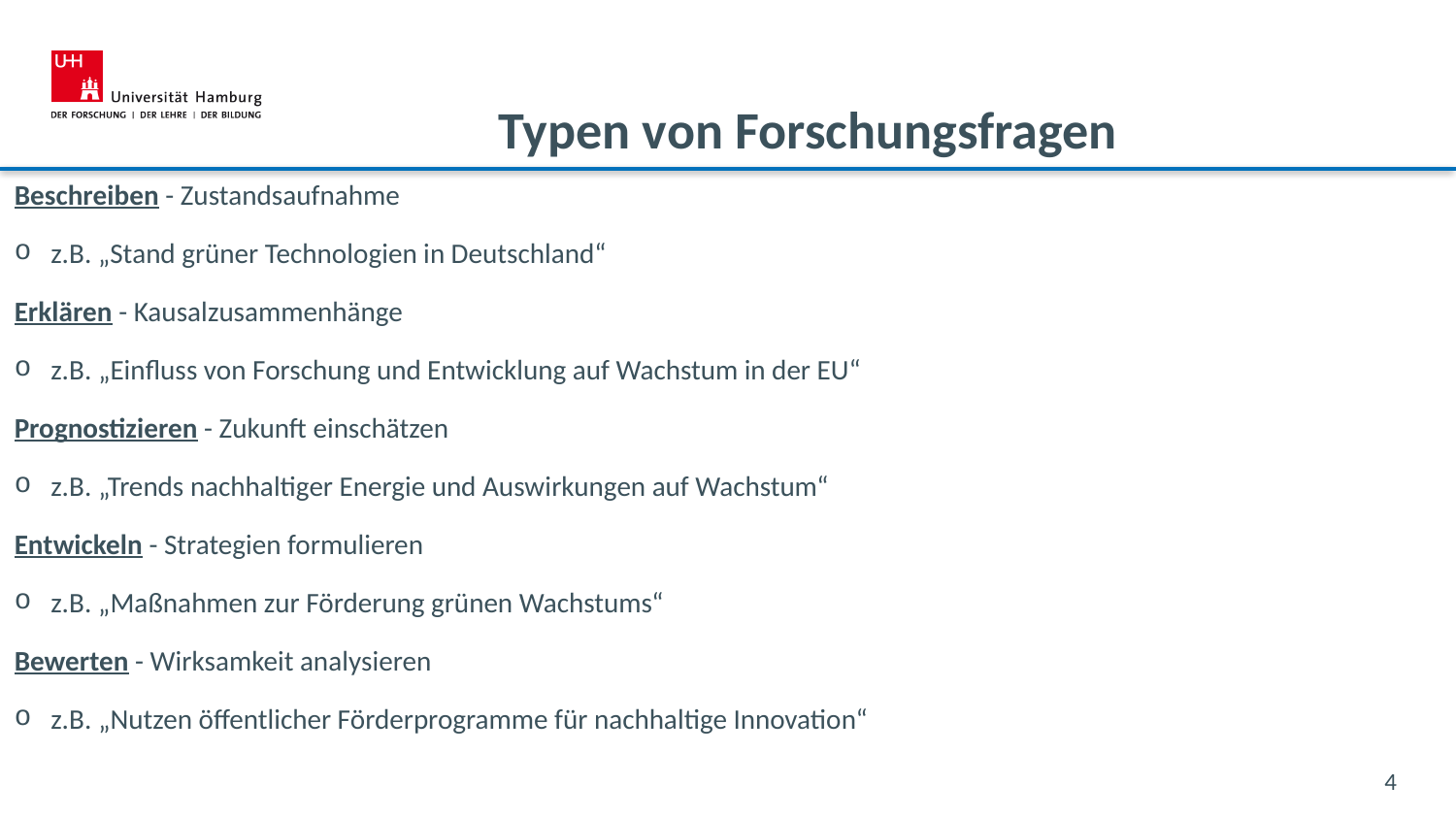

Typen von Forschungsfragen
Beschreiben - Zustandsaufnahme
z.B. „Stand grüner Technologien in Deutschland“
Erklären - Kausalzusammenhänge
z.B. „Einfluss von Forschung und Entwicklung auf Wachstum in der EU“
Prognostizieren - Zukunft einschätzen
z.B. „Trends nachhaltiger Energie und Auswirkungen auf Wachstum“
Entwickeln - Strategien formulieren
z.B. „Maßnahmen zur Förderung grünen Wachstums“
Bewerten - Wirksamkeit analysieren
z.B. „Nutzen öffentlicher Förderprogramme für nachhaltige Innovation“
4